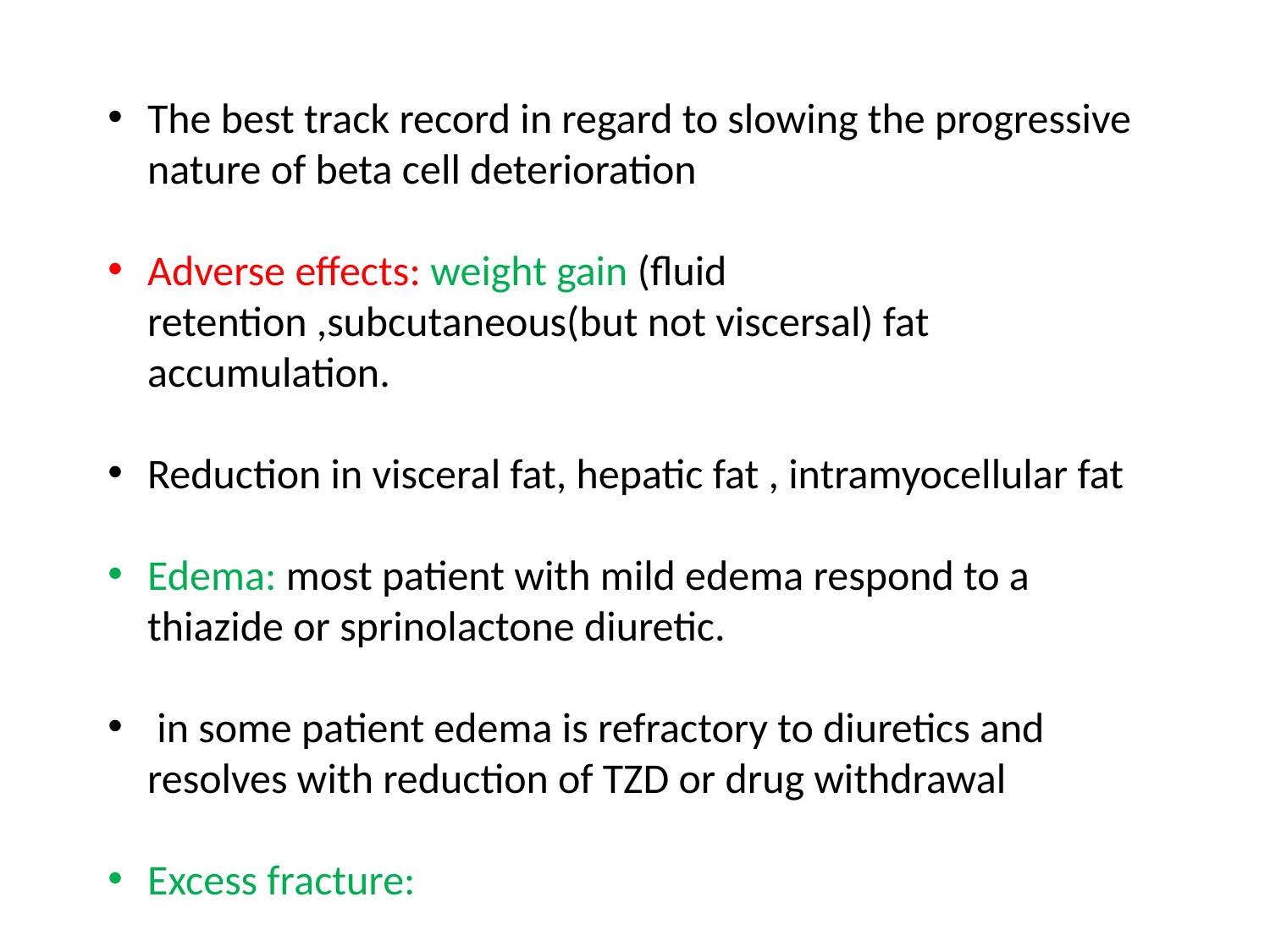

The best track record in regard to slowing the progressive nature of beta cell deterioration

Adverse effects: weight gain (fluid retention ,subcutaneous(but not viscersal) fat accumulation.

Reduction in visceral fat, hepatic fat , intramyocellular fat

Edema: most patient with mild edema respond to a thiazide or sprinolactone diuretic.

 in some patient edema is refractory to diuretics and resolves with reduction of TZD or drug withdrawal

Excess fracture:

Bladder cancer: